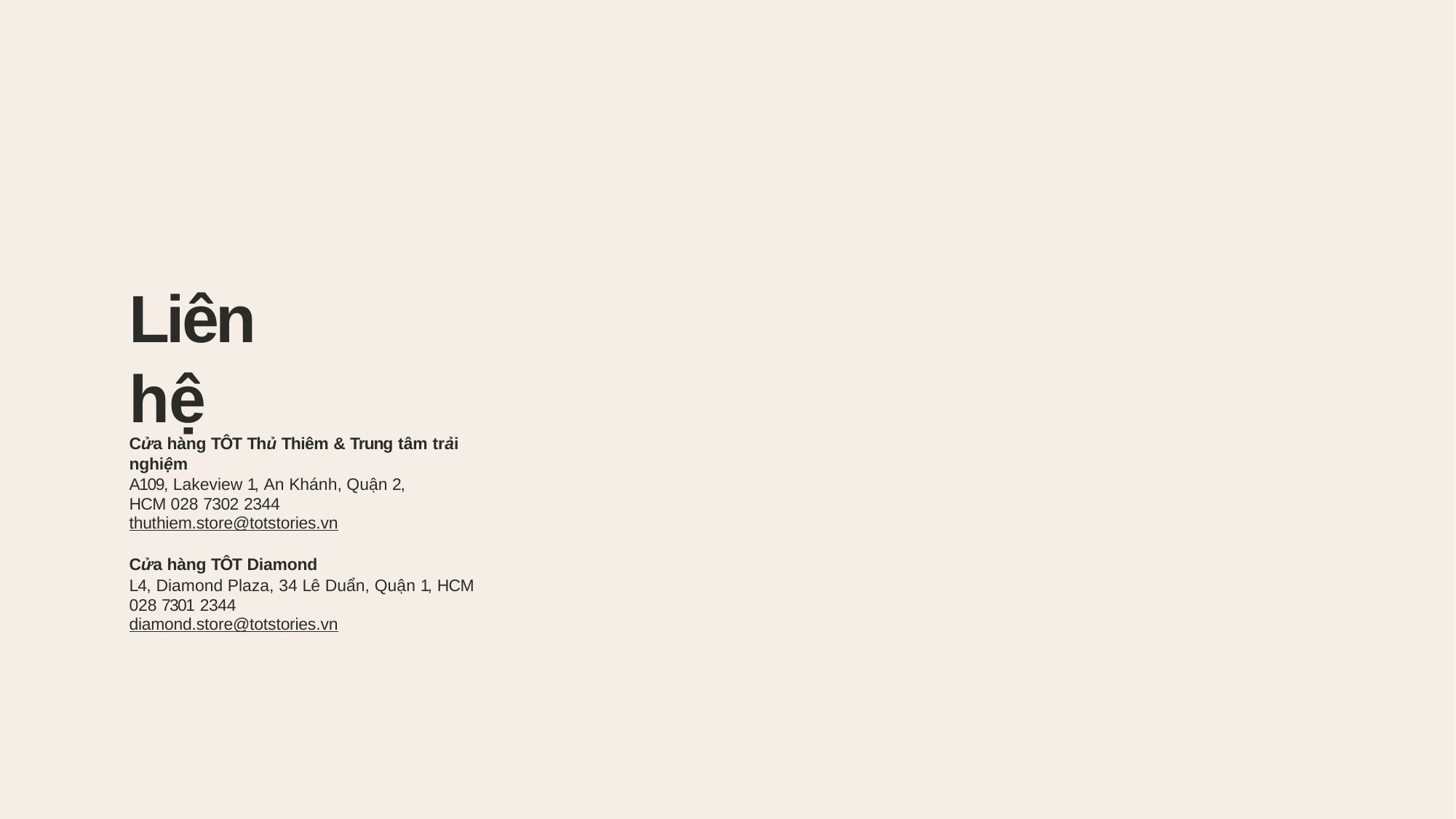

# Liên hệ
Cửa hàng TÔT Thủ Thiêm & Trung tâm trải nghiệm
A109, Lakeview 1, An Khánh, Quận 2, HCM 028 7302 2344
thuthiem.store@totstories.vn

Cửa hàng TÔT Diamond
L4, Diamond Plaza, 34 Lê Duẩn, Quận 1, HCM 028 7301 2344
diamond.store@totstories.vn